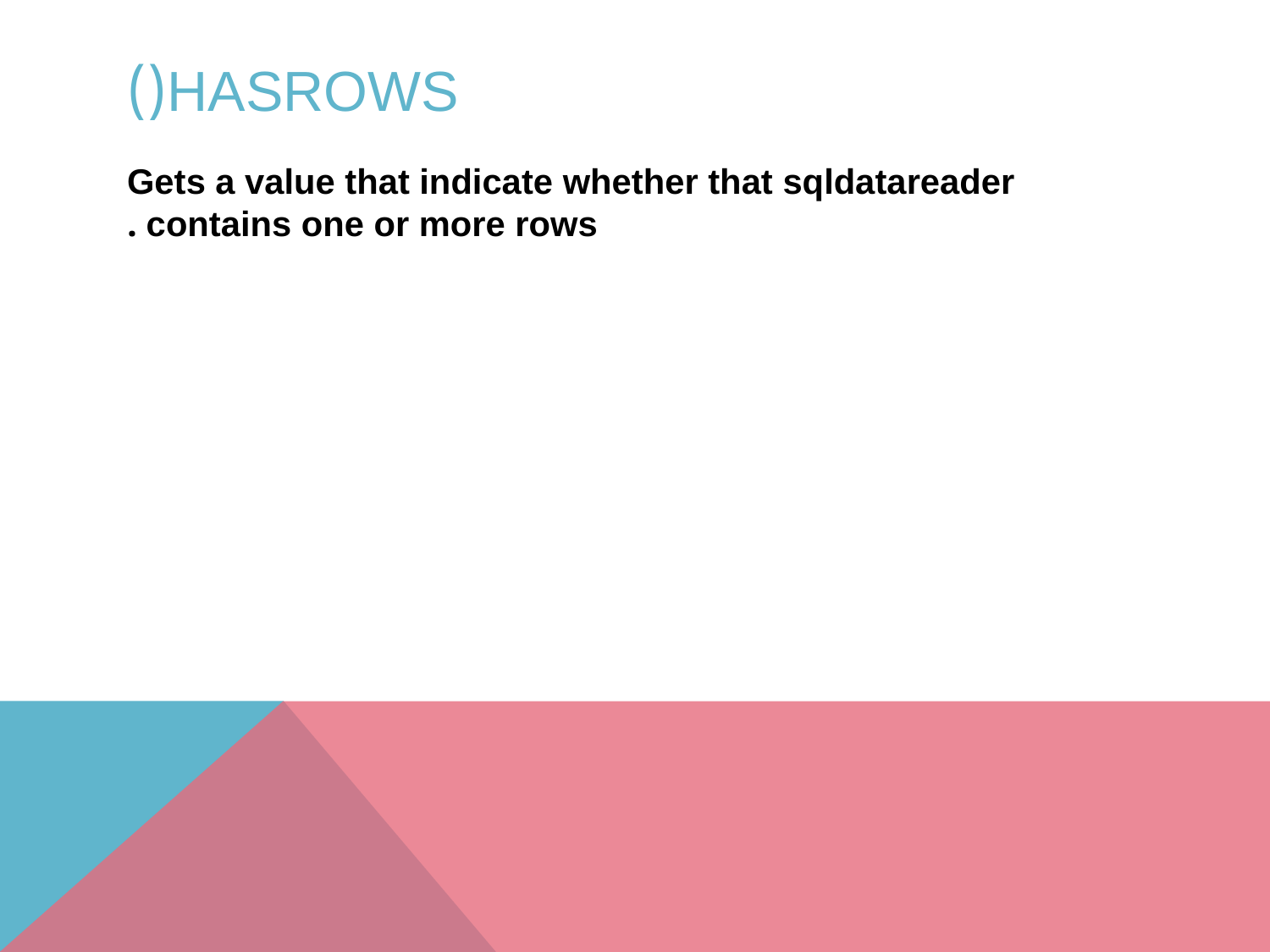

# Hasrows()
Gets a value that indicate whether that sqldatareader contains one or more rows .